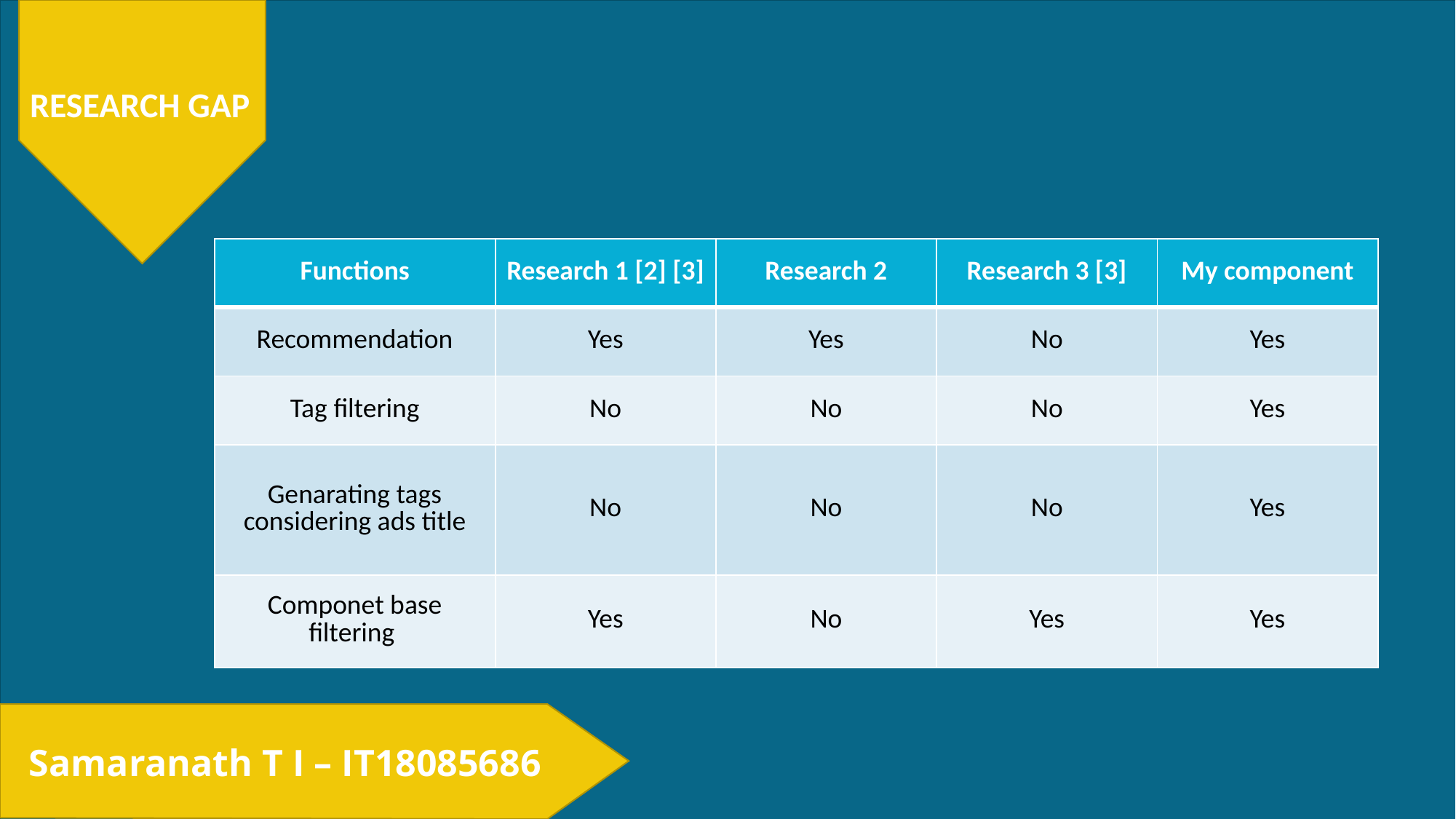

RESEARCH GAP
| Functions | Research 1 [2] [3] | Research 2 | Research 3 [3] | My component |
| --- | --- | --- | --- | --- |
| Recommendation | Yes | Yes | No | Yes |
| Tag filtering | No | No | No | Yes |
| Genarating tags considering ads title | No | No | No | Yes |
| Componet base filtering | Yes | No | Yes | Yes |

Samaranath T I – IT18085686​